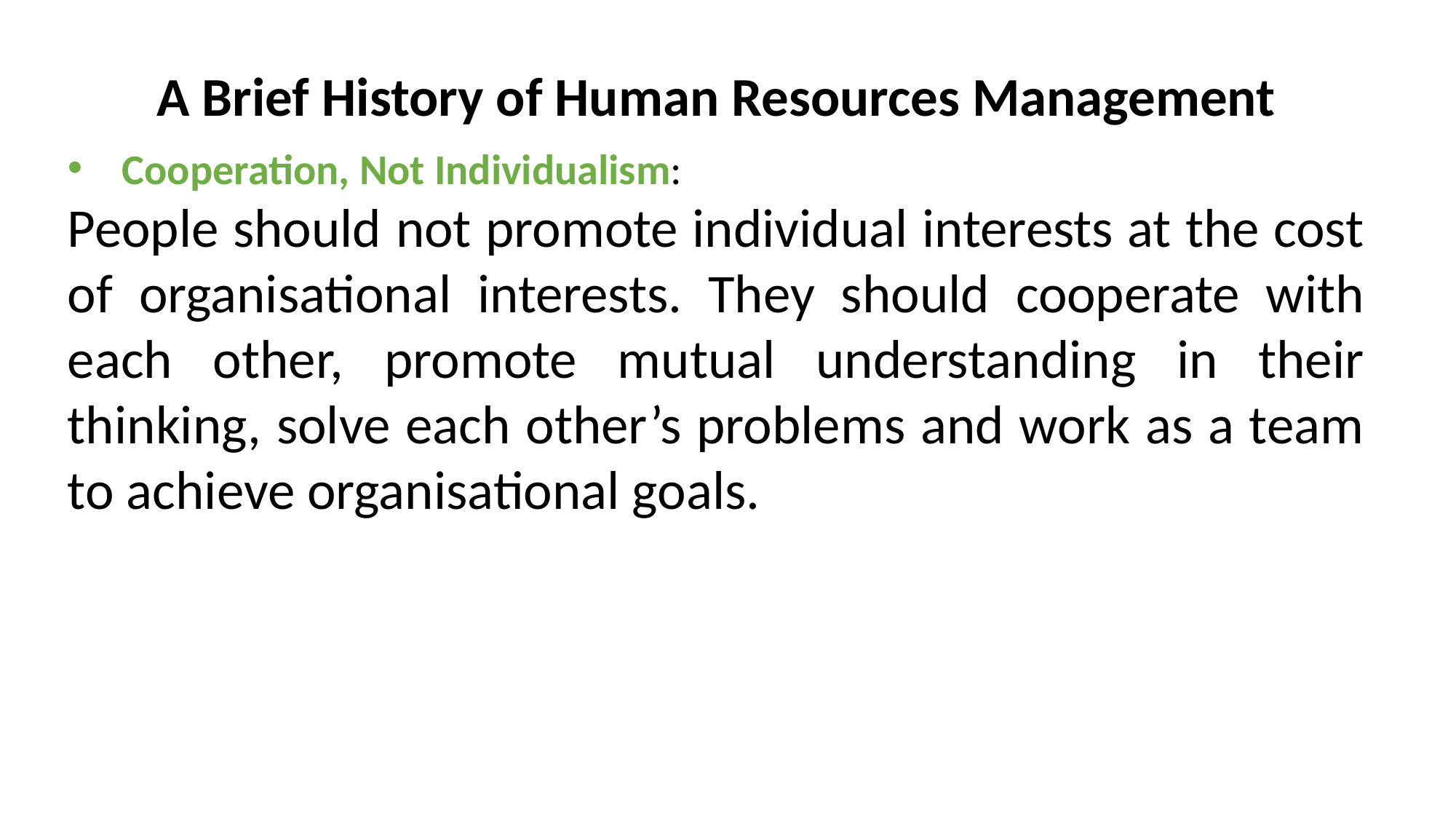

A Brief History of Human Resources Management
Cooperation, Not Individualism:
People should not promote individual interests at the cost of organisational interests. They should cooperate with each other, promote mutual understanding in their thinking, solve each other’s problems and work as a team to achieve organisational goals.